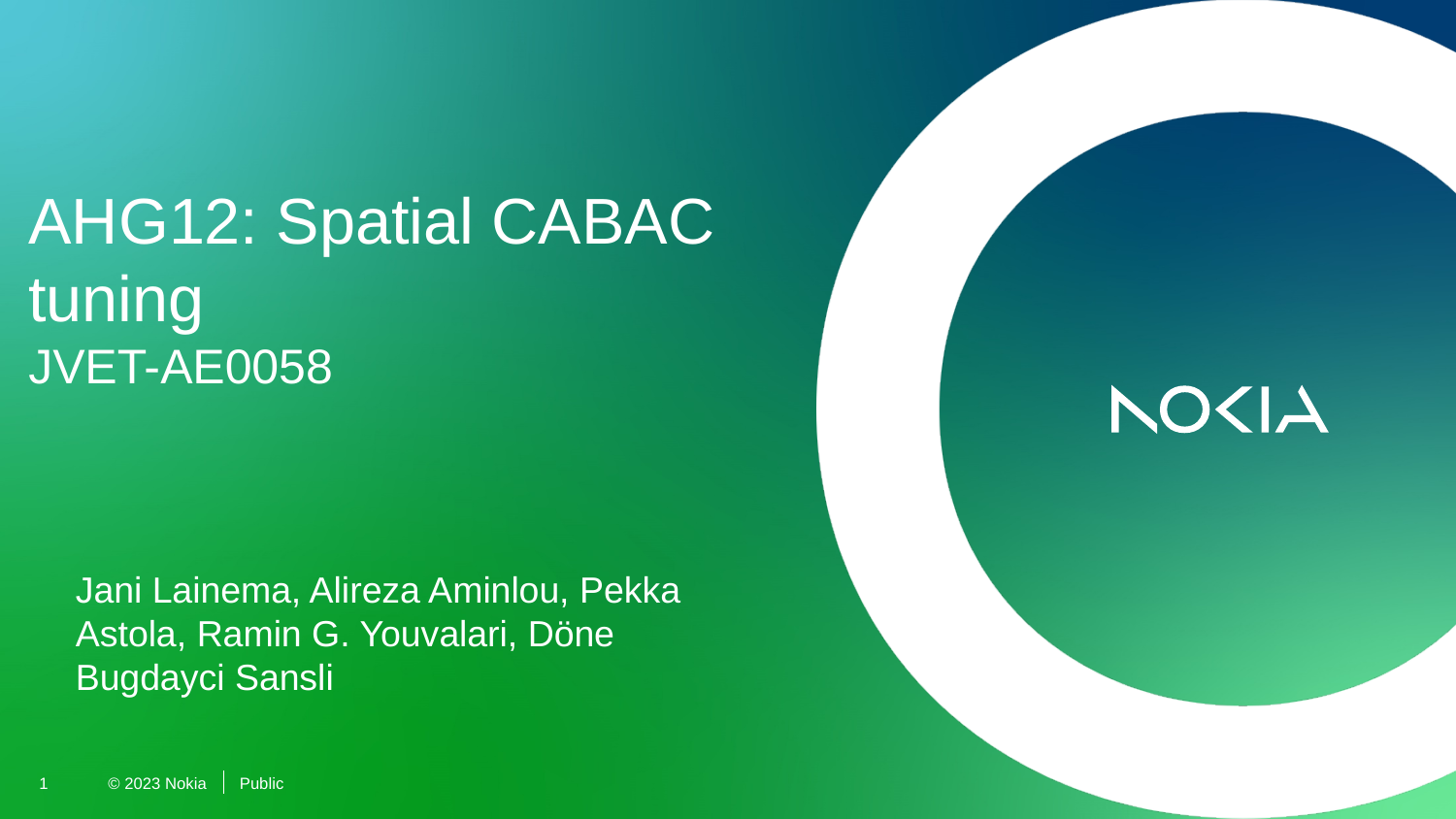

# AHG12: Spatial CABAC tuning JVET-AE0058
Jani Lainema, Alireza Aminlou, Pekka Astola, Ramin G. Youvalari, Döne Bugdayci Sansli
Public